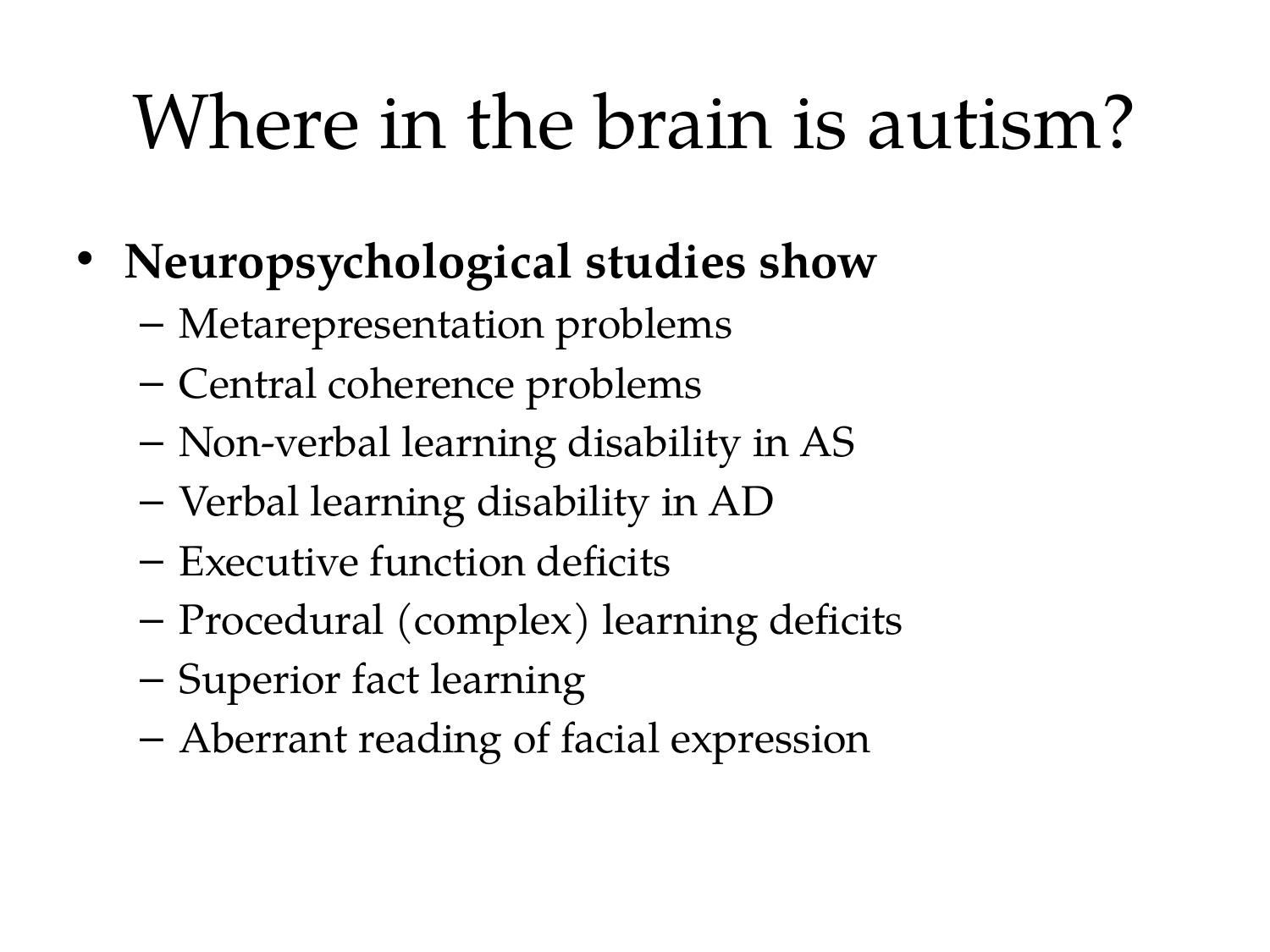

# Where in the brain is autism?
Neuropsychological studies show
Metarepresentation problems
Central coherence problems
Non-verbal learning disability in AS
Verbal learning disability in AD
Executive function deficits
Procedural (complex) learning deficits
Superior fact learning
Aberrant reading of facial expression